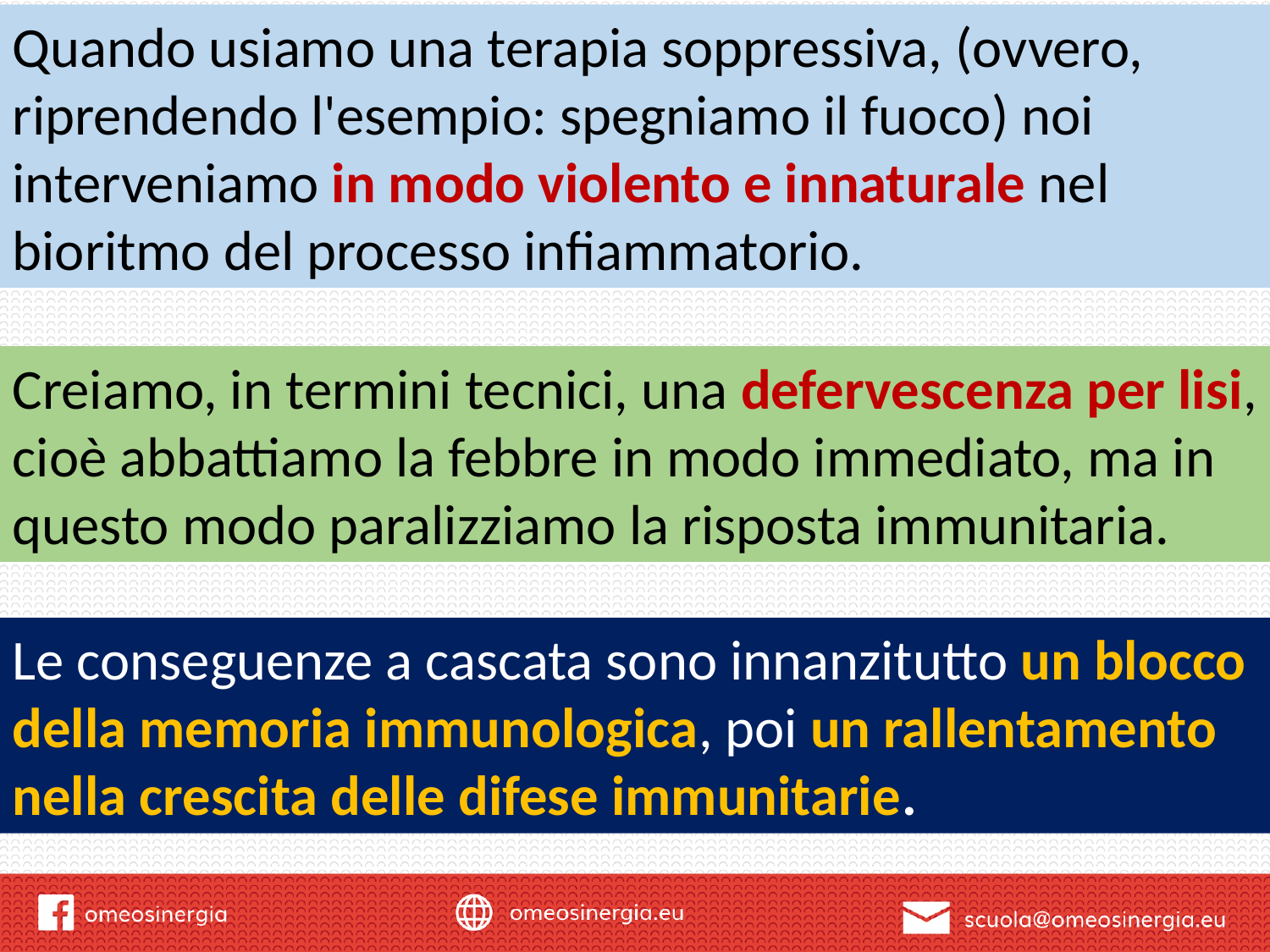

Quando usiamo una terapia soppressiva, (ovvero, riprendendo l'esempio: spegniamo il fuoco) noi interveniamo in modo violento e innaturale nel bioritmo del processo infiammatorio.
Creiamo, in termini tecnici, una defervescenza per lisi, cioè abbattiamo la febbre in modo immediato, ma in questo modo paralizziamo la risposta immunitaria.
Le conseguenze a cascata sono innanzitutto un blocco della memoria immunologica, poi un rallentamento nella crescita delle difese immunitarie.